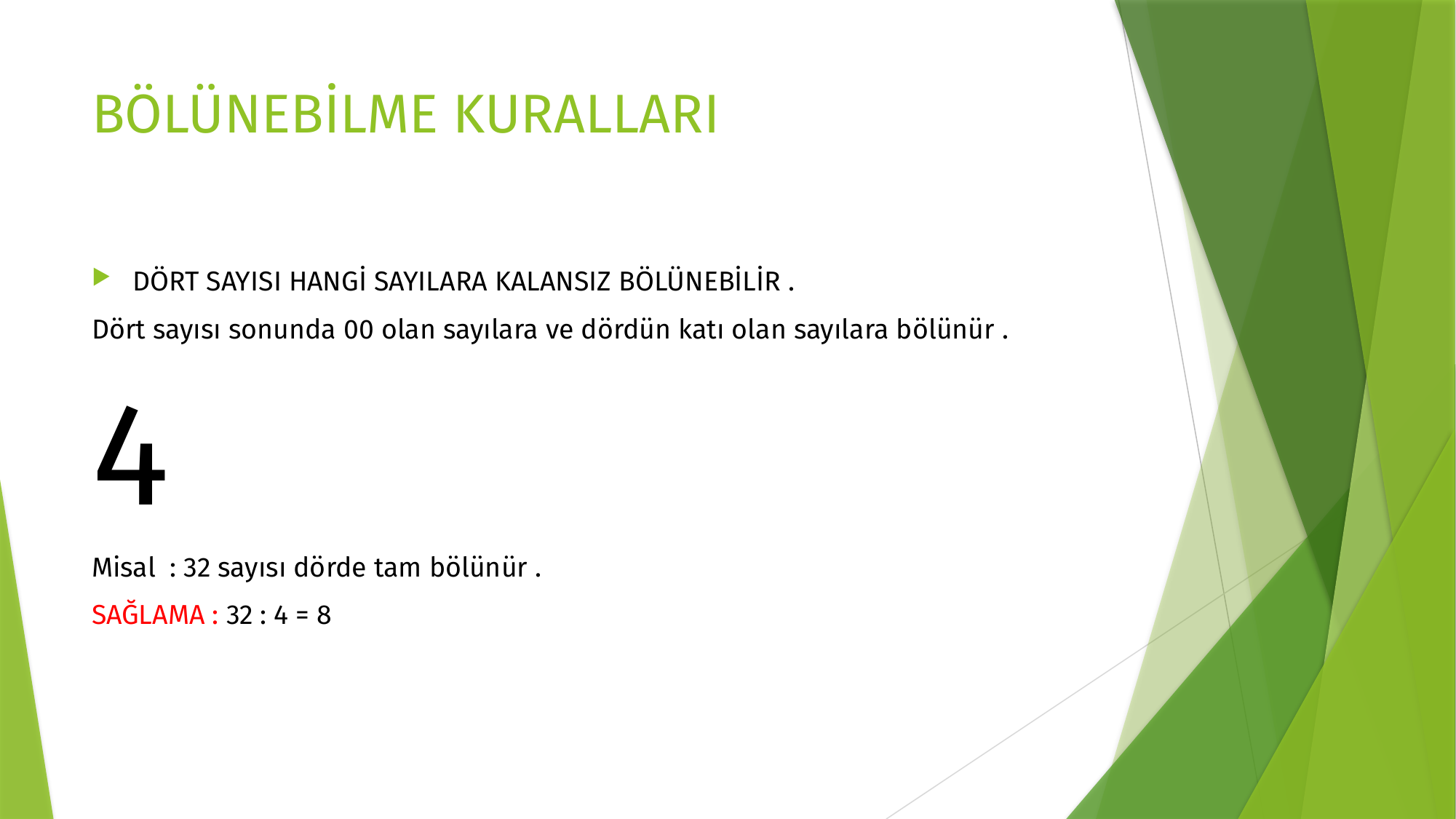

# BÖLÜNEBİLME KURALLARI
DÖRT SAYISI HANGİ SAYILARA KALANSIZ BÖLÜNEBİLİR .
Dört sayısı sonunda 00 olan sayılara ve dördün katı olan sayılara bölünür .
4
Misal  : 32 sayısı dörde tam bölünür .
SAĞLAMA : 32 : 4 = 8